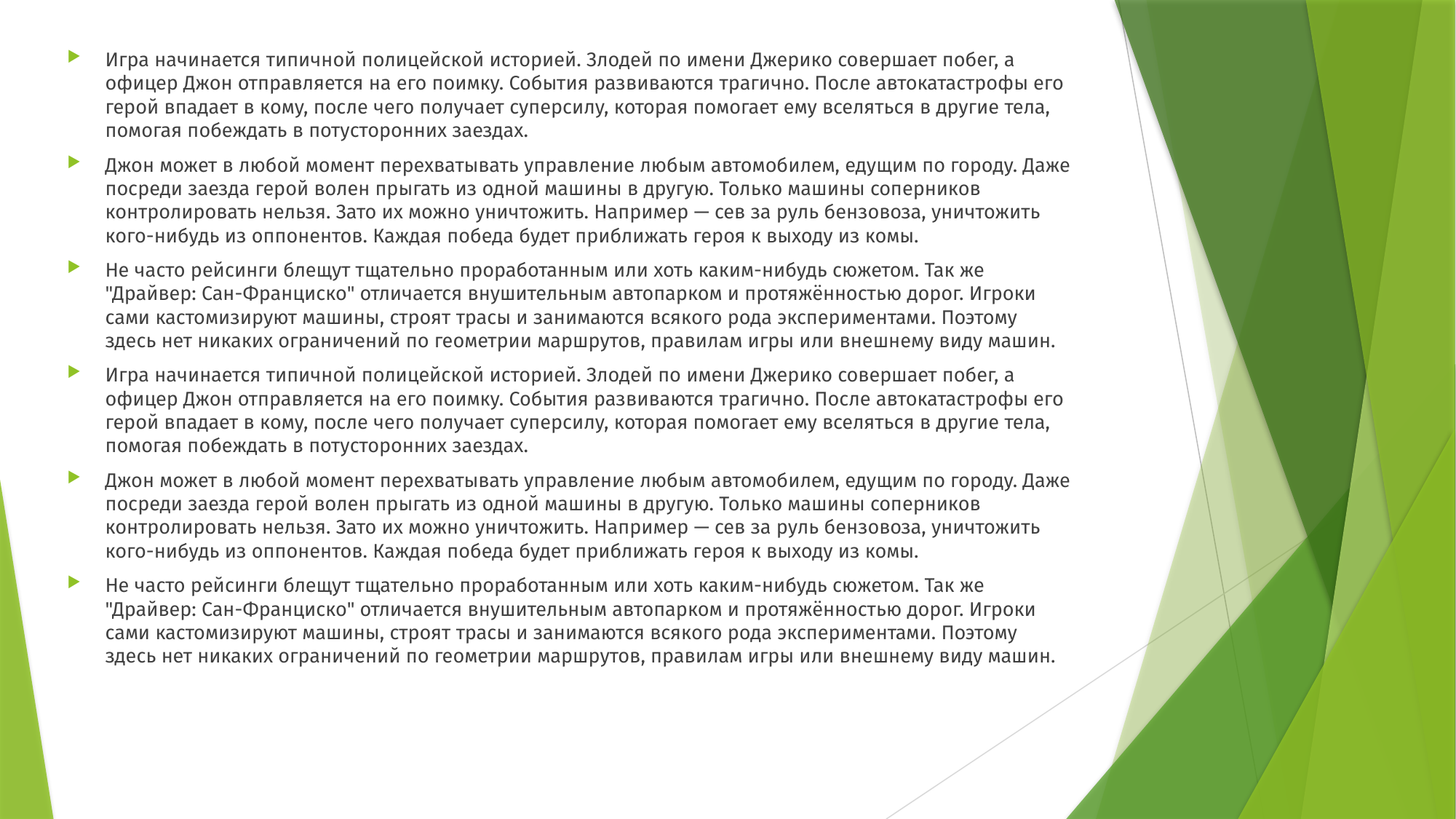

Игра начинается типичной полицейской историей. Злодей по имени Джерико совершает побег, а офицер Джон отправляется на его поимку. События развиваются трагично. После автокатастрофы его герой впадает в кому, после чего получает суперсилу, которая помогает ему вселяться в другие тела, помогая побеждать в потусторонних заездах.
Джон может в любой момент перехватывать управление любым автомобилем, едущим по городу. Даже посреди заезда герой волен прыгать из одной машины в другую. Только машины соперников контролировать нельзя. Зато их можно уничтожить. Например — сев за руль бензовоза, уничтожить кого-нибудь из оппонентов. Каждая победа будет приближать героя к выходу из комы.
Не часто рейсинги блещут тщательно проработанным или хоть каким-нибудь сюжетом. Так же "Драйвер: Сан-Франциско" отличается внушительным автопарком и протяжённостью дорог. Игроки сами кастомизируют машины, строят трасы и занимаются всякого рода экспериментами. Поэтому здесь нет никаких ограничений по геометрии маршрутов, правилам игры или внешнему виду машин.
Игра начинается типичной полицейской историей. Злодей по имени Джерико совершает побег, а офицер Джон отправляется на его поимку. События развиваются трагично. После автокатастрофы его герой впадает в кому, после чего получает суперсилу, которая помогает ему вселяться в другие тела, помогая побеждать в потусторонних заездах.
Джон может в любой момент перехватывать управление любым автомобилем, едущим по городу. Даже посреди заезда герой волен прыгать из одной машины в другую. Только машины соперников контролировать нельзя. Зато их можно уничтожить. Например — сев за руль бензовоза, уничтожить кого-нибудь из оппонентов. Каждая победа будет приближать героя к выходу из комы.
Не часто рейсинги блещут тщательно проработанным или хоть каким-нибудь сюжетом. Так же "Драйвер: Сан-Франциско" отличается внушительным автопарком и протяжённостью дорог. Игроки сами кастомизируют машины, строят трасы и занимаются всякого рода экспериментами. Поэтому здесь нет никаких ограничений по геометрии маршрутов, правилам игры или внешнему виду машин.